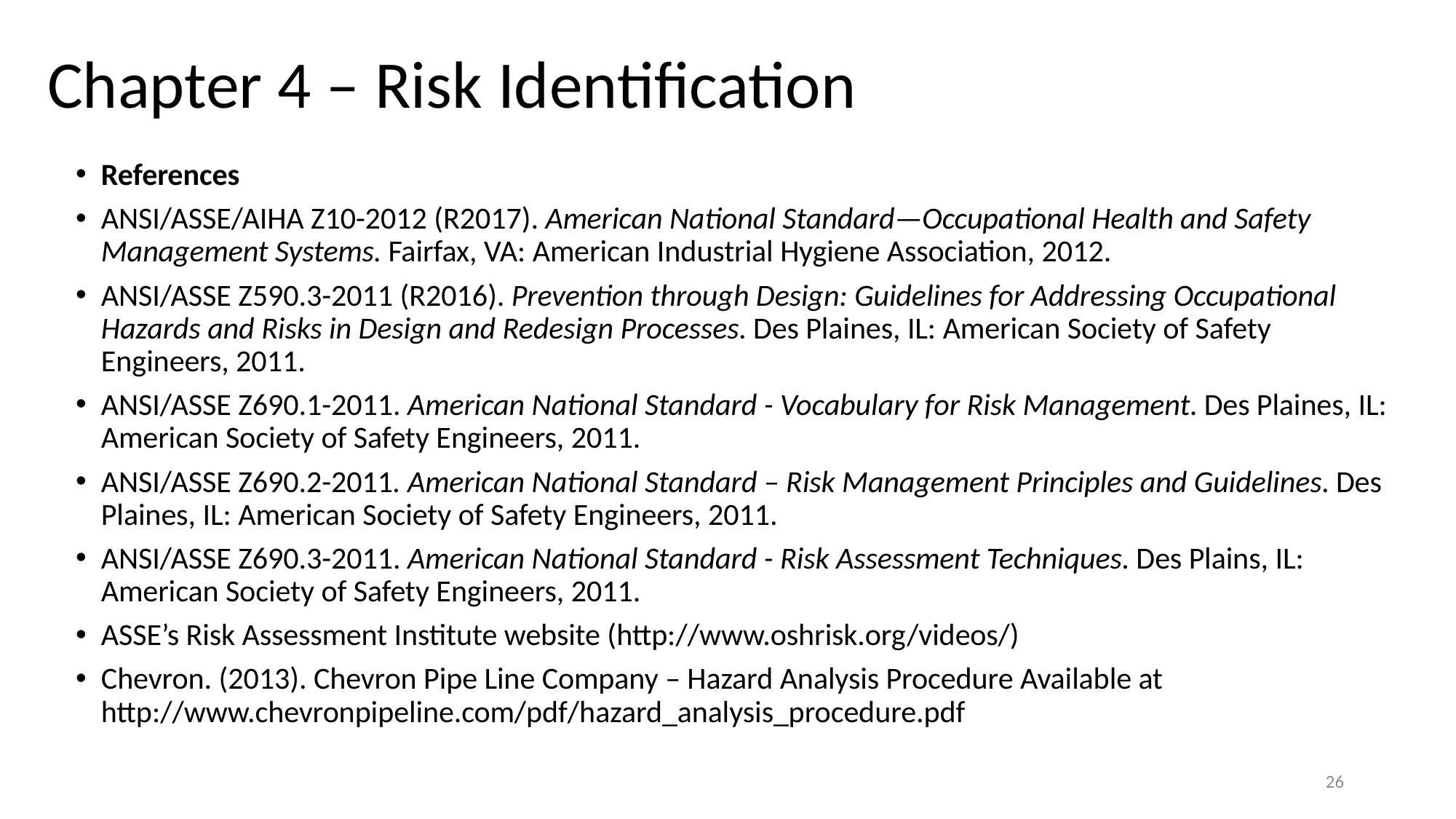

# Chapter 4 – Risk Identification
References
ANSI/ASSE/AIHA Z10-2012 (R2017). American National Standard—Occupational Health and Safety Management Systems. Fairfax, VA: American Industrial Hygiene Association, 2012.
ANSI/ASSE Z590.3-2011 (R2016). Prevention through Design: Guidelines for Addressing Occupational Hazards and Risks in Design and Redesign Processes. Des Plaines, IL: American Society of Safety Engineers, 2011.
ANSI/ASSE Z690.1-2011. American National Standard - Vocabulary for Risk Management. Des Plaines, IL: American Society of Safety Engineers, 2011.
ANSI/ASSE Z690.2-2011. American National Standard – Risk Management Principles and Guidelines. Des Plaines, IL: American Society of Safety Engineers, 2011.
ANSI/ASSE Z690.3-2011. American National Standard - Risk Assessment Techniques. Des Plains, IL: American Society of Safety Engineers, 2011.
ASSE’s Risk Assessment Institute website (http://www.oshrisk.org/videos/)
Chevron. (2013). Chevron Pipe Line Company – Hazard Analysis Procedure Available at  http://www.chevronpipeline.com/pdf/hazard_analysis_procedure.pdf
26